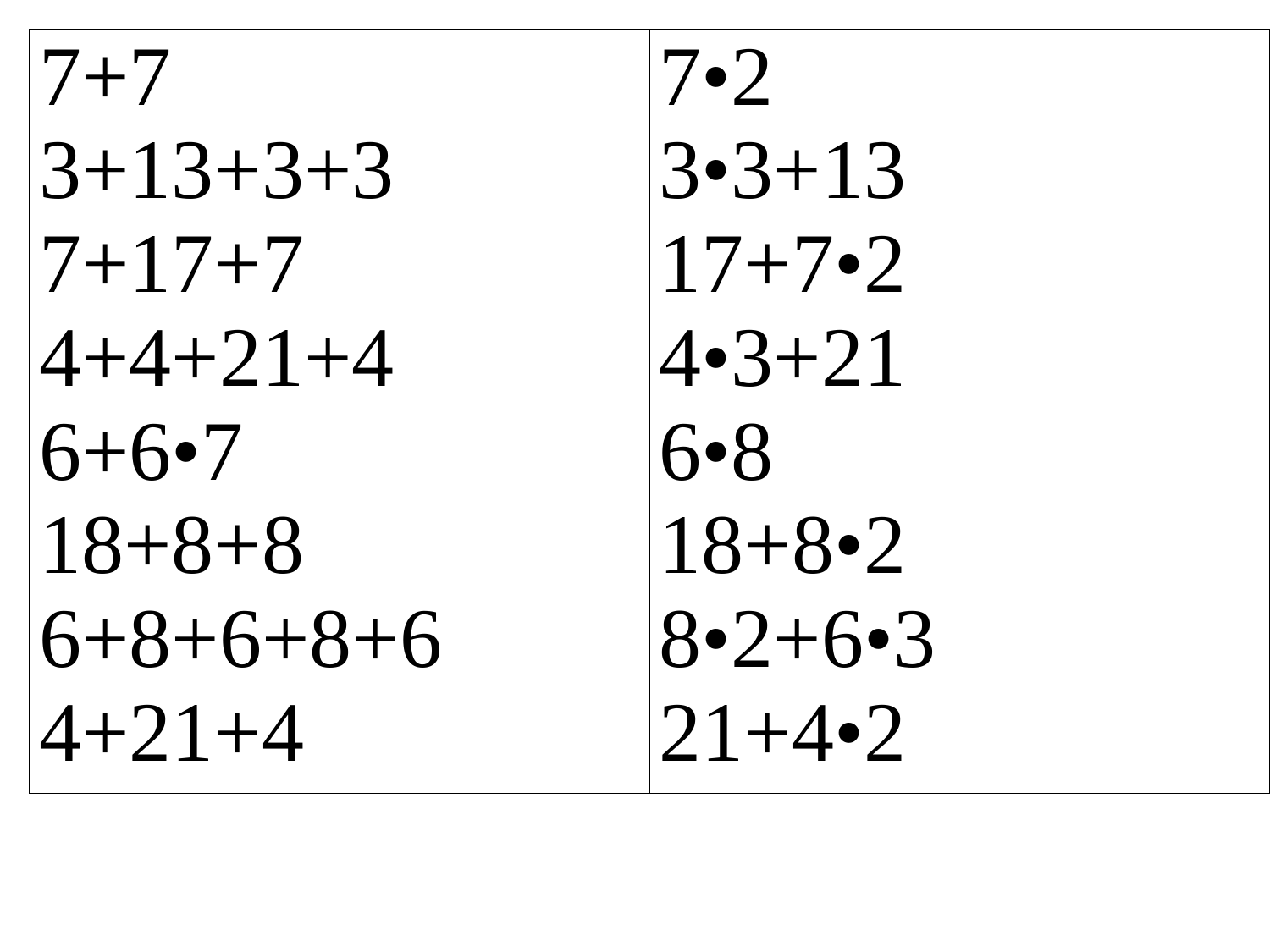

| 7+7 3+13+3+3 7+17+7 4+4+21+4 6+6•7 18+8+8 6+8+6+8+6 4+21+4 | 7•2 3•3+13 17+7•2 4•3+21 6•8 18+8•2 8•2+6•3 21+4•2 |
| --- | --- |